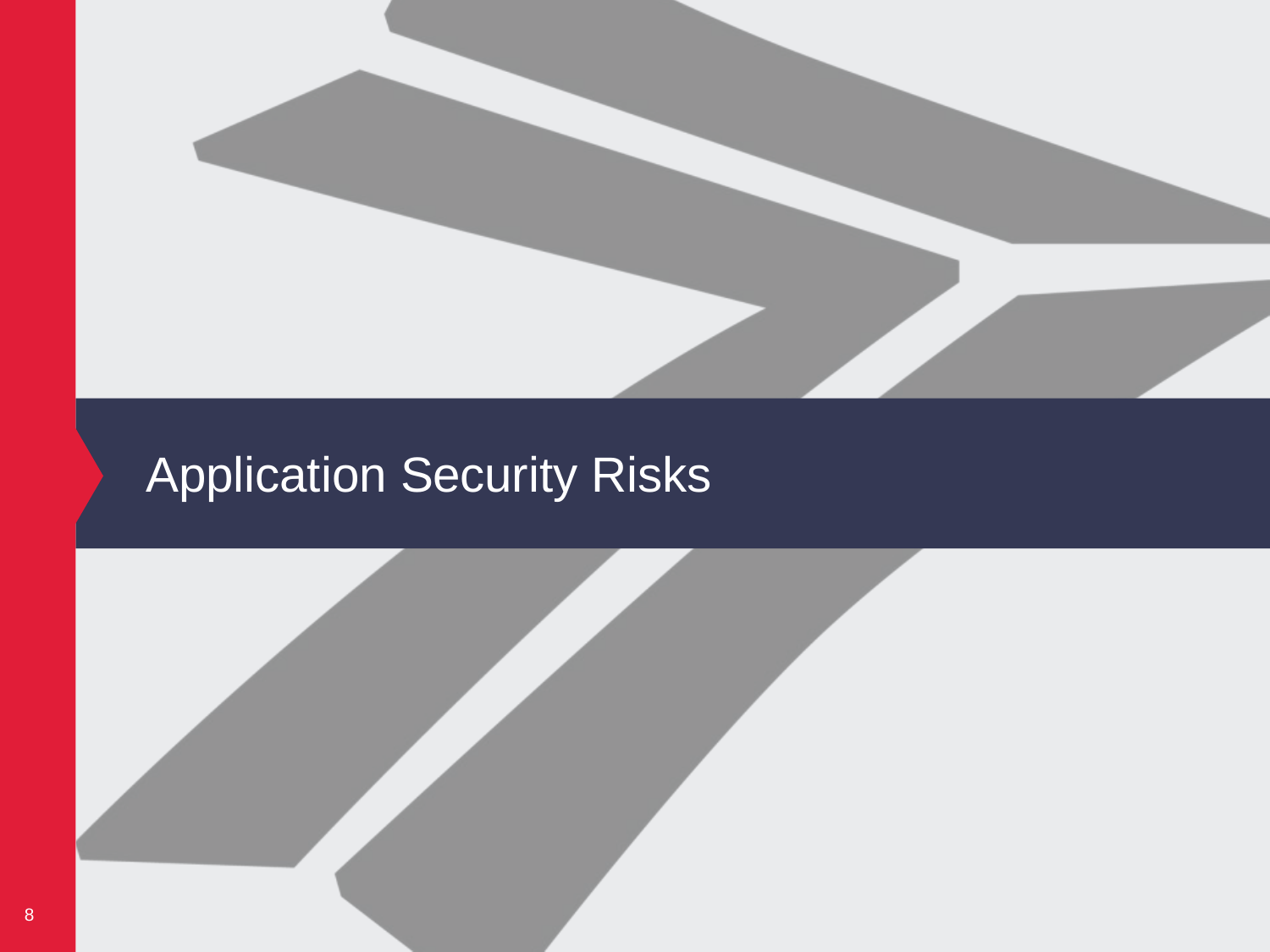

Application Security Risks

©2017 Attain, LLC
8